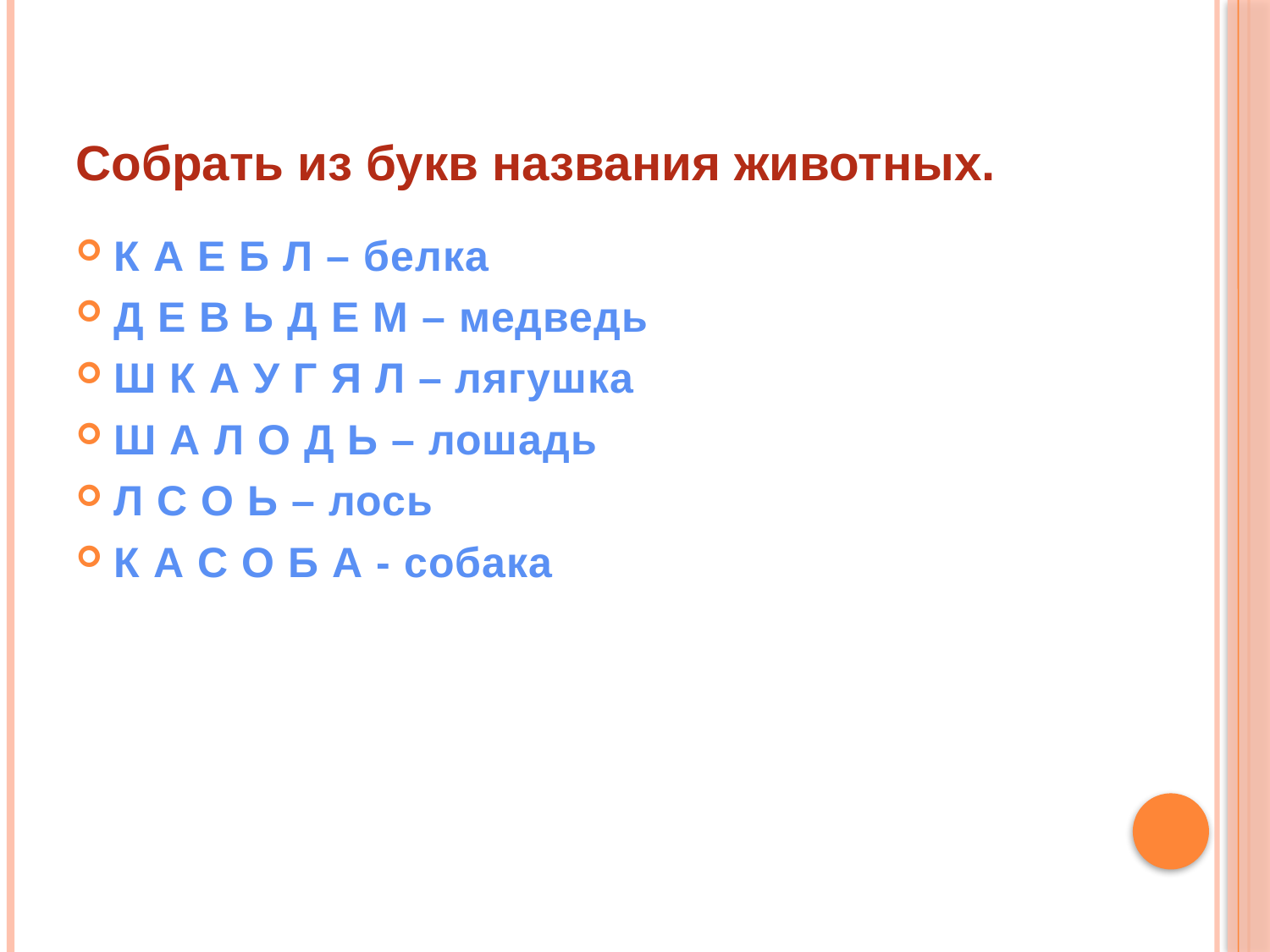

# Собрать из букв названия животных.
К А Е Б Л – белка
Д Е В Ь Д Е М – медведь
Ш К А У Г Я Л – лягушка
Ш А Л О Д Ь – лошадь
Л С О Ь – лось
К А С О Б А - собака